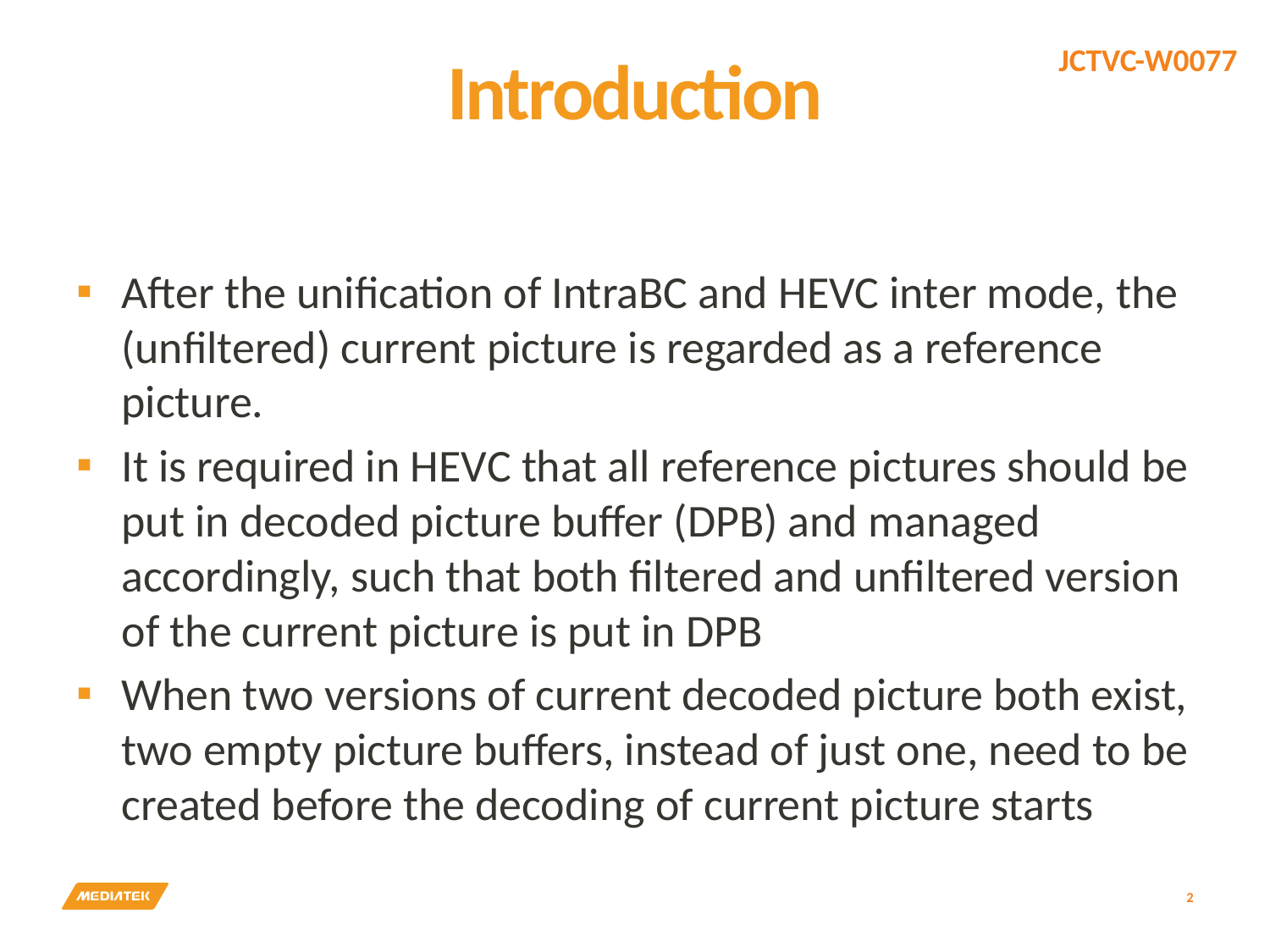

# Introduction
After the unification of IntraBC and HEVC inter mode, the (unfiltered) current picture is regarded as a reference picture.
It is required in HEVC that all reference pictures should be put in decoded picture buffer (DPB) and managed accordingly, such that both filtered and unfiltered version of the current picture is put in DPB
When two versions of current decoded picture both exist, two empty picture buffers, instead of just one, need to be created before the decoding of current picture starts
2